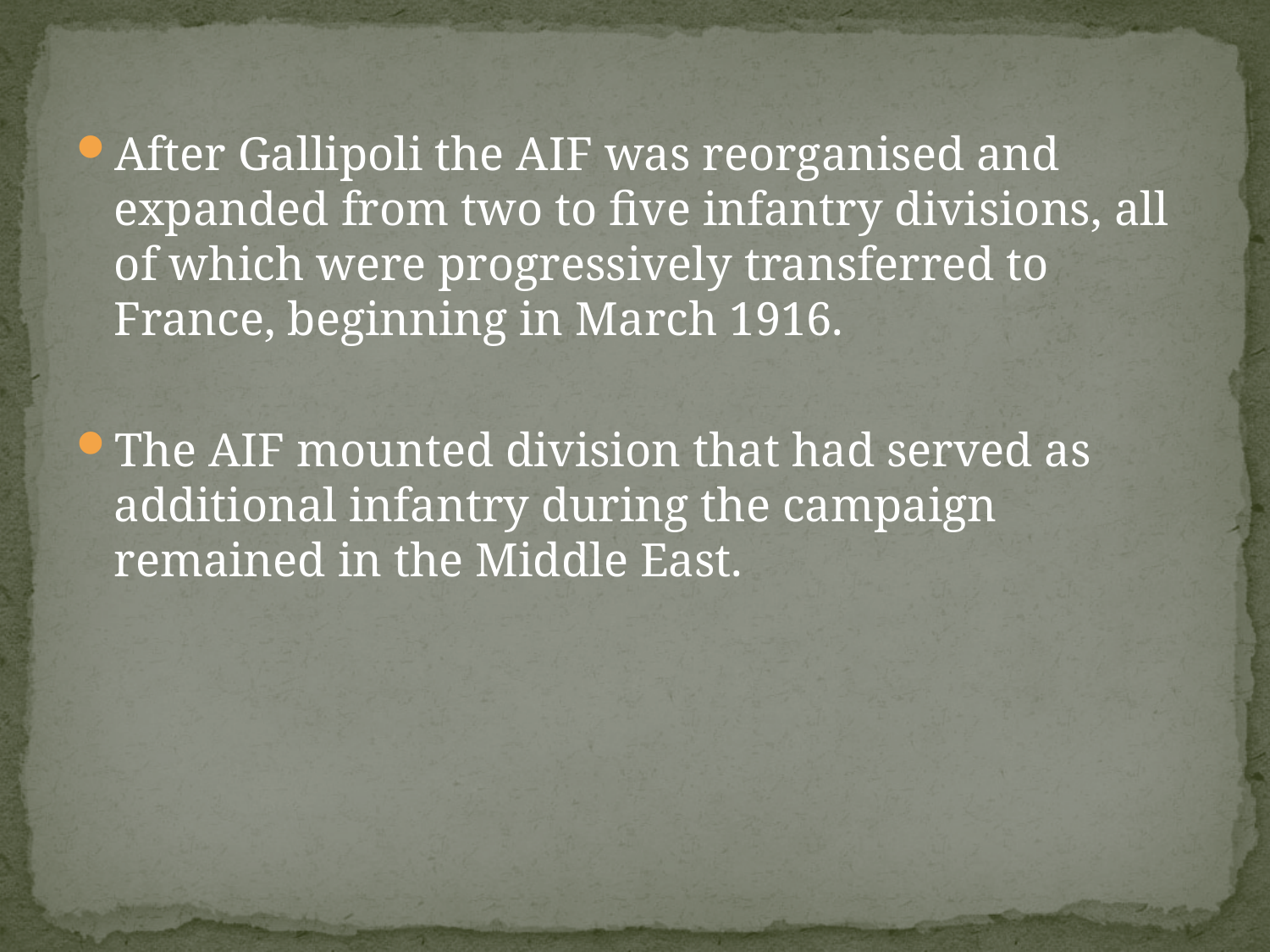

After Gallipoli the AIF was reorganised and expanded from two to five infantry divisions, all of which were progressively transferred to France, beginning in March 1916.

The AIF mounted division that had served as additional infantry during the campaign remained in the Middle East.